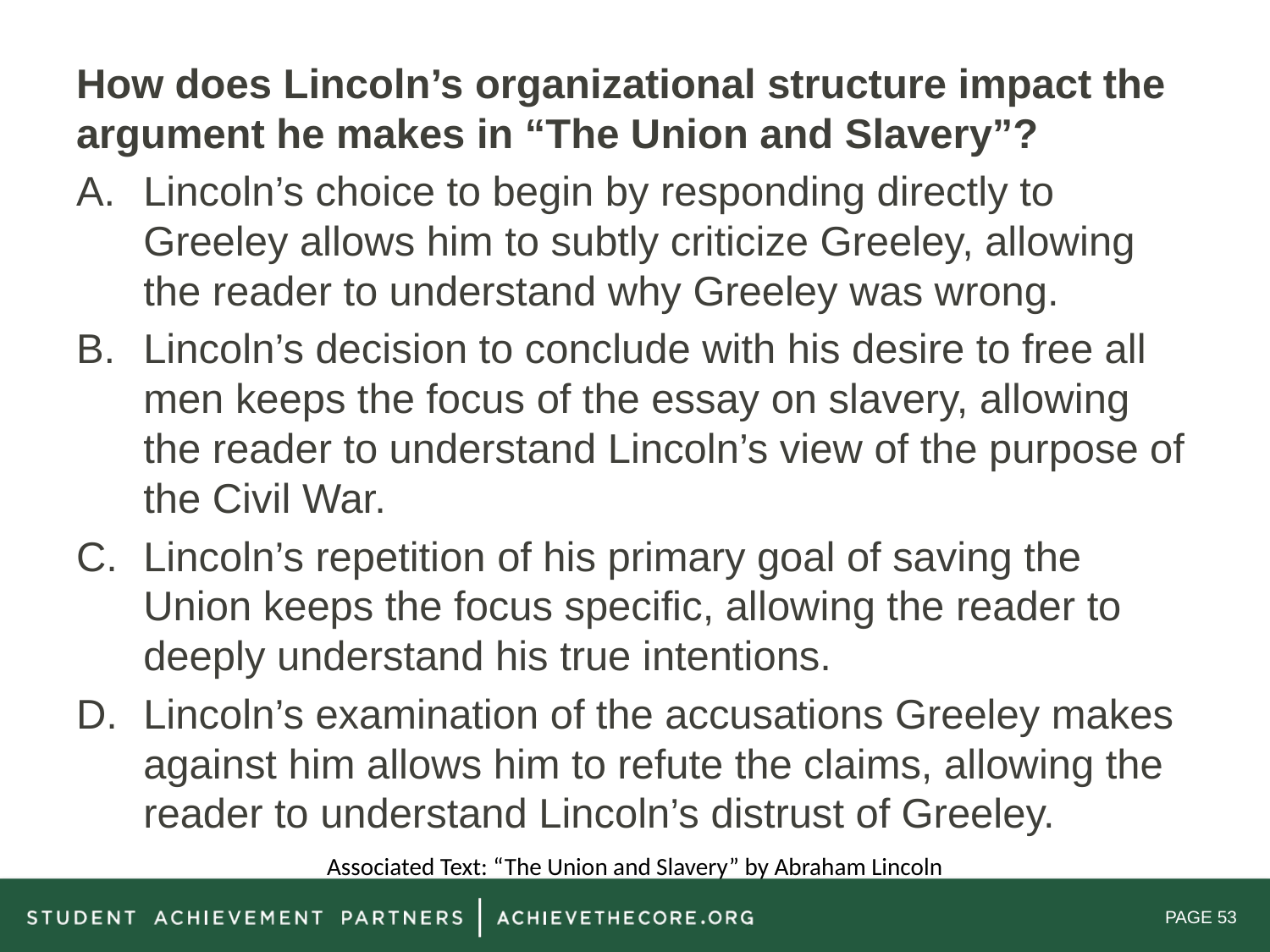

How does Lincoln’s organizational structure impact the argument he makes in “The Union and Slavery”?
Lincoln’s choice to begin by responding directly to Greeley allows him to subtly criticize Greeley, allowing the reader to understand why Greeley was wrong.
Lincoln’s decision to conclude with his desire to free all men keeps the focus of the essay on slavery, allowing the reader to understand Lincoln’s view of the purpose of the Civil War.
Lincoln’s repetition of his primary goal of saving the Union keeps the focus specific, allowing the reader to deeply understand his true intentions.
Lincoln’s examination of the accusations Greeley makes against him allows him to refute the claims, allowing the reader to understand Lincoln’s distrust of Greeley.
Associated Text: “The Union and Slavery” by Abraham Lincoln